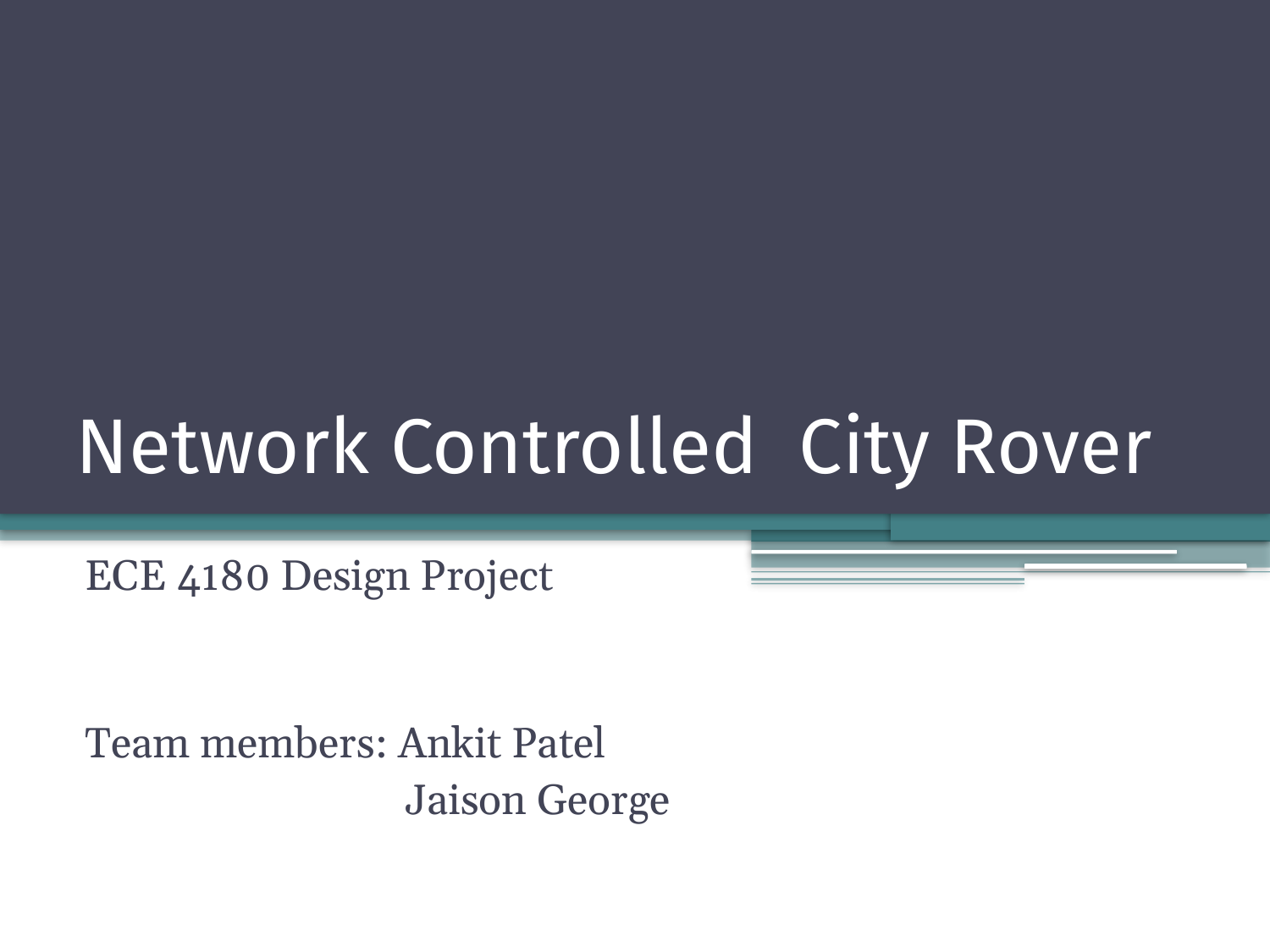

# Network Controlled  City Rover
ECE 4180 Design Project

Team members: Ankit Patel
	                   Jaison George